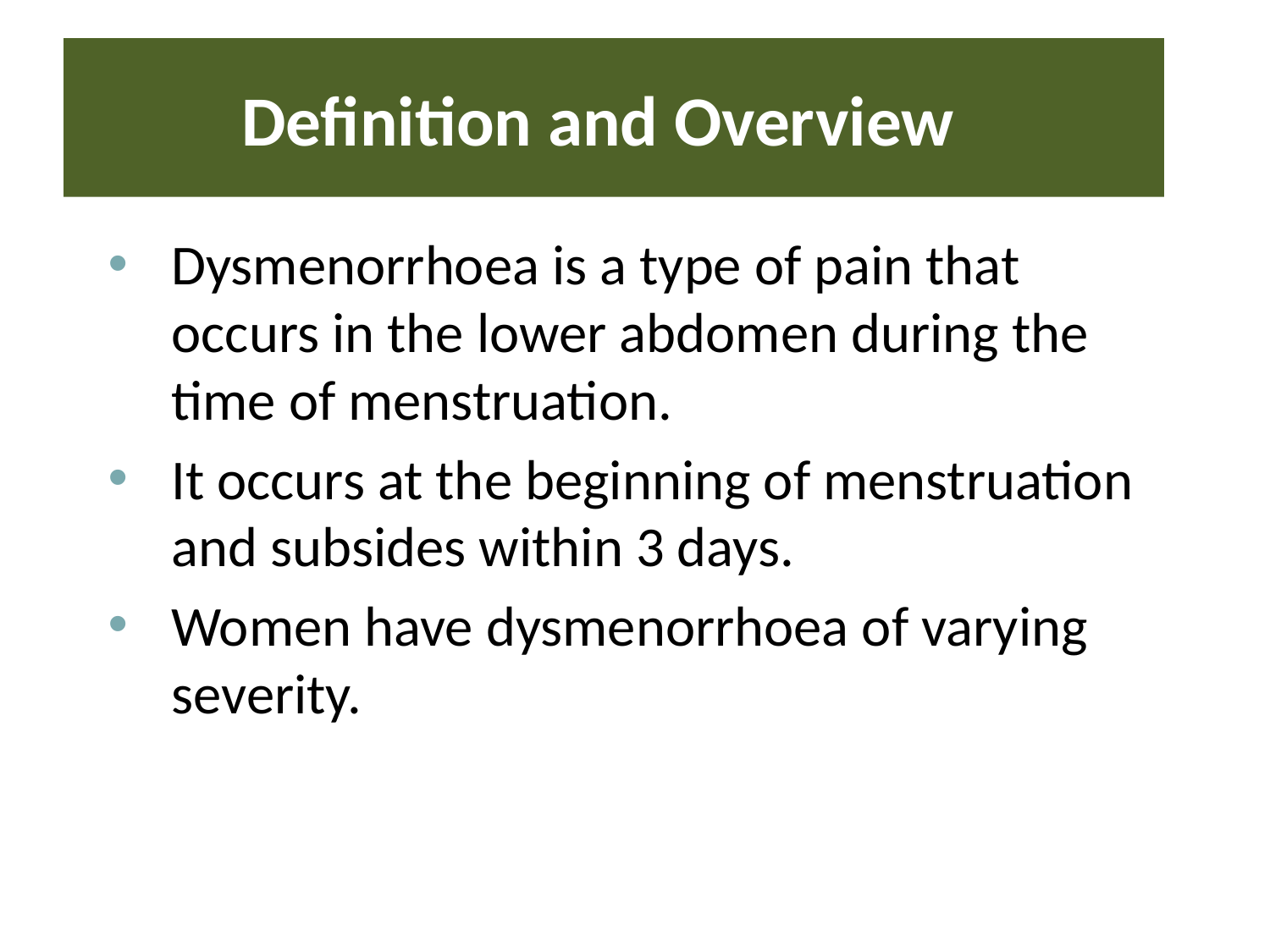

# Definition and Overview
Dysmenorrhoea is a type of pain that occurs in the lower abdomen during the time of menstruation.
It occurs at the beginning of menstruation and subsides within 3 days.
Women have dysmenorrhoea of varying severity.